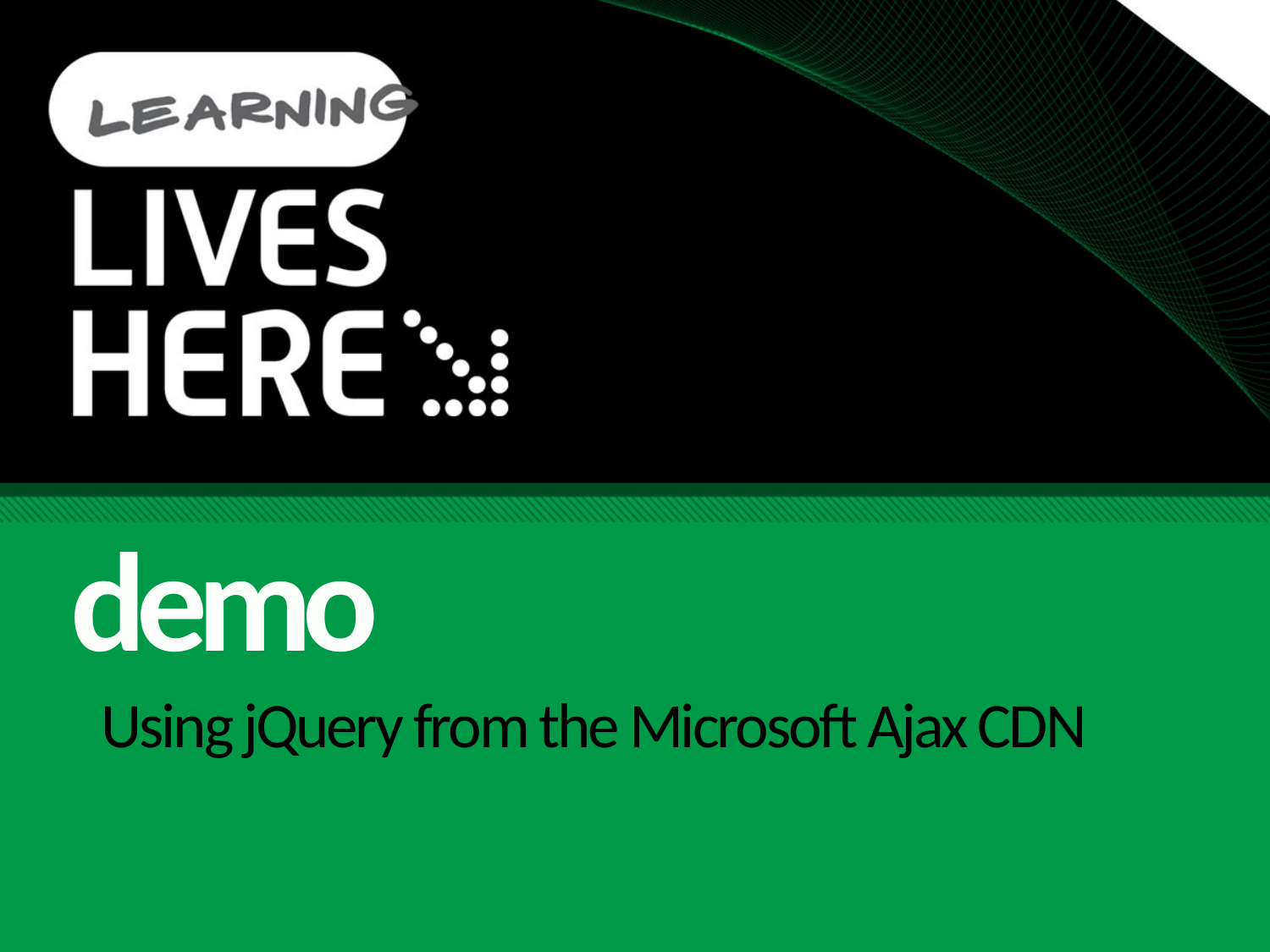

demo
# Using jQuery from the Microsoft Ajax CDN